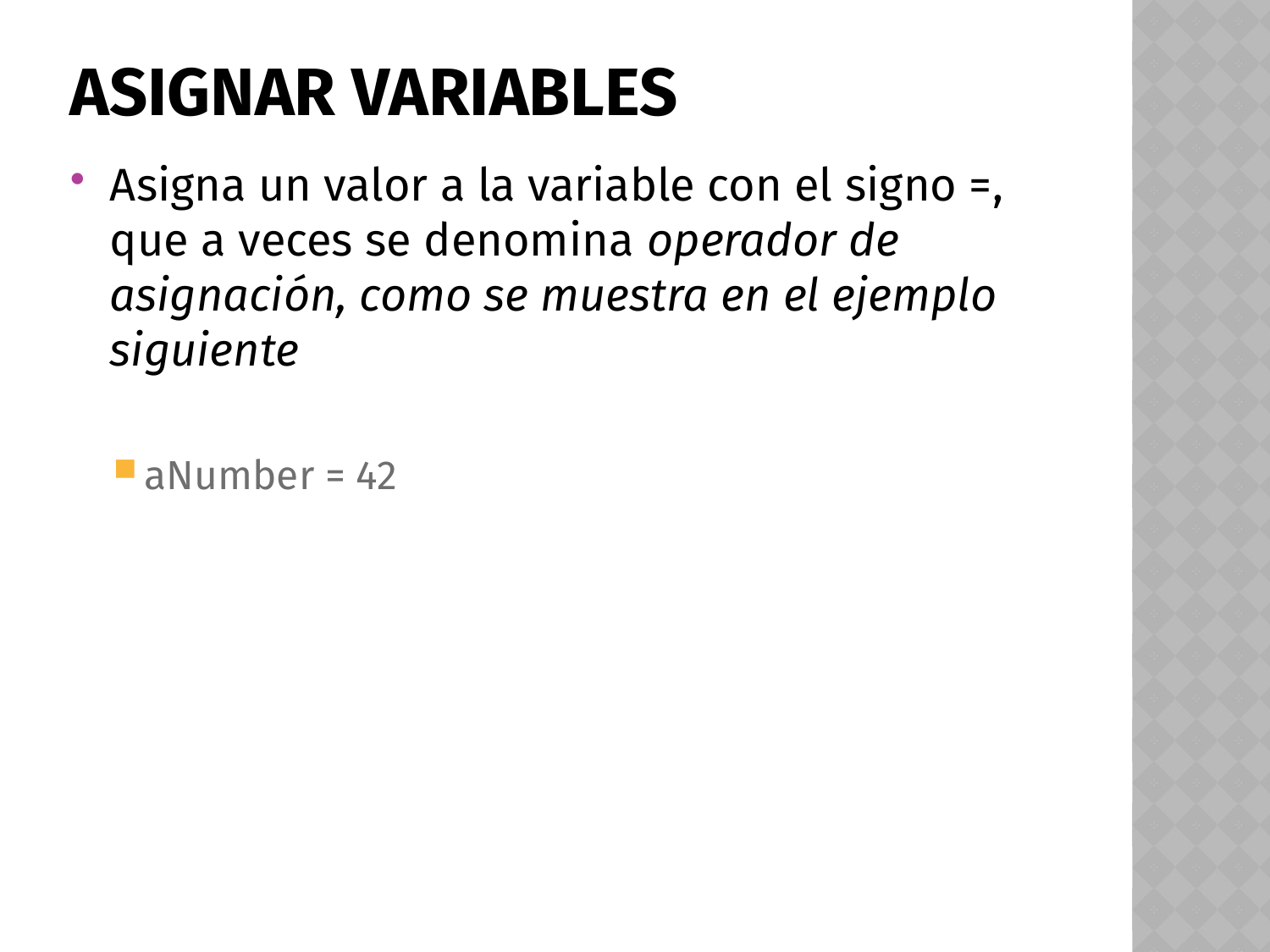

# Asignar variables
Asigna un valor a la variable con el signo =, que a veces se denomina operador de asignación, como se muestra en el ejemplo siguiente

aNumber = 42